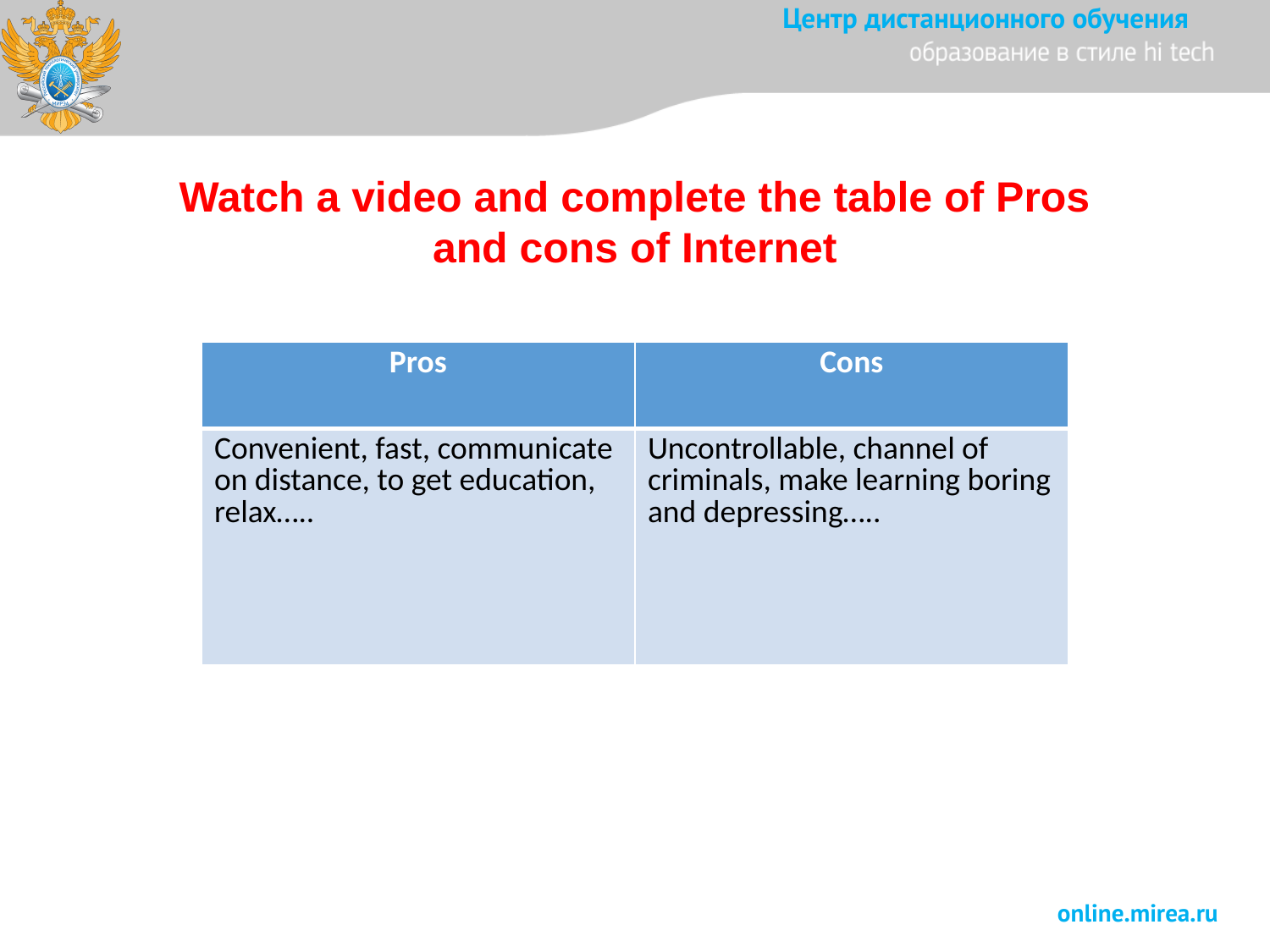

Watch a video and complete the table of Pros and cons of Internet
| Pros | Cons |
| --- | --- |
| Convenient, fast, communicate on distance, to get education, relax….. | Uncontrollable, channel of criminals, make learning boring and depressing….. |